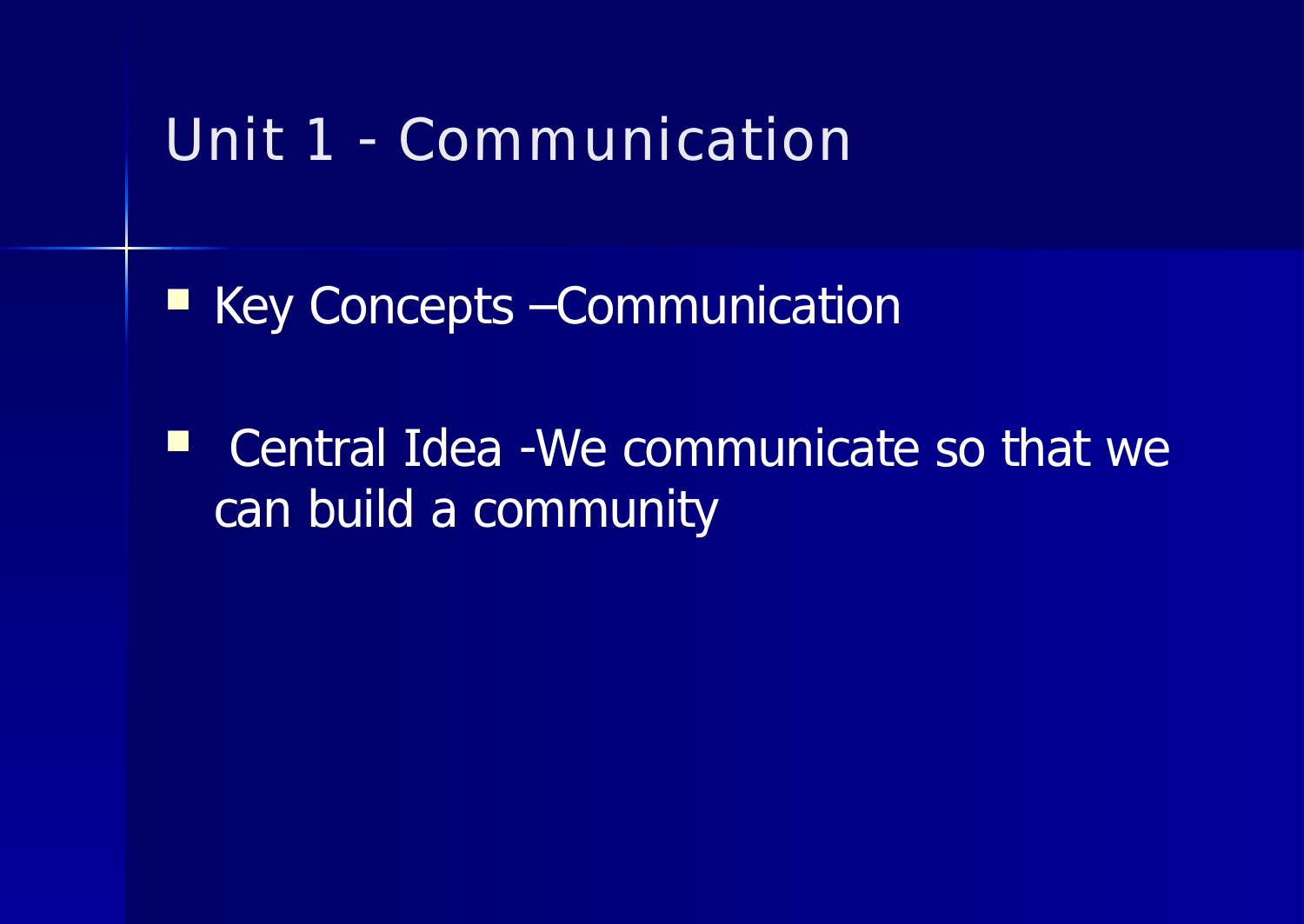

# Unit 1 - Communication
Key Concepts –Communication

 Central Idea -We communicate so that we can build a community